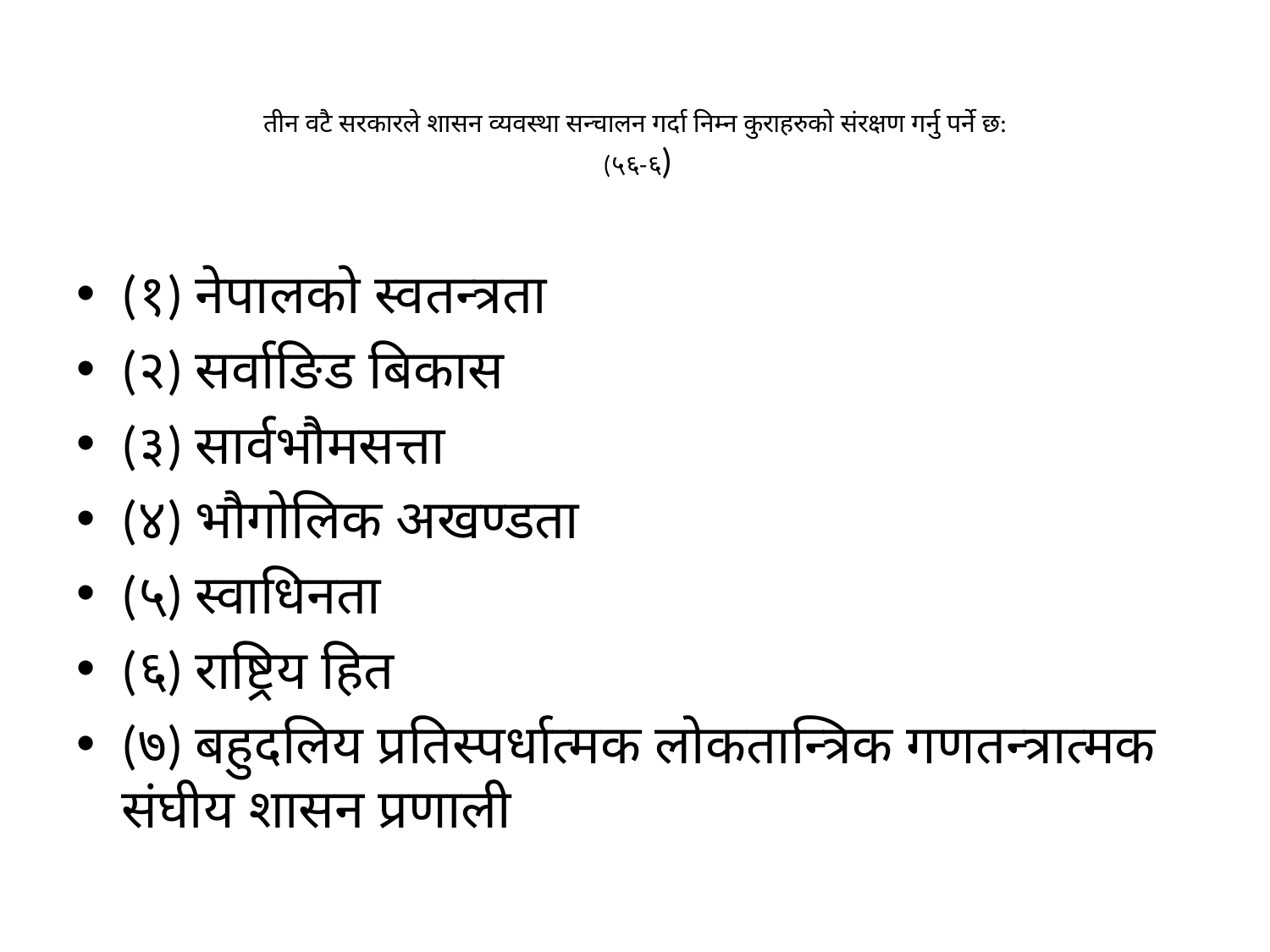

# तीन वटै सरकारले शासन व्यवस्था सन्चालन गर्दा निम्न कुराहरुको संरक्षण गर्नु पर्ने छ: (५६-६)
(१) नेपालको स्वतन्त्रता
(२) सर्वाङिड बिकास
(३) सार्वभौमसत्ता
(४) भौगोलिक अखण्डता
(५) स्वाधिनता
(६) राष्ट्रिय हित
(७) बहुदलिय प्रतिस्पर्धात्मक लोकतान्त्रिक गणतन्त्रात्मक संघीय शासन प्रणाली